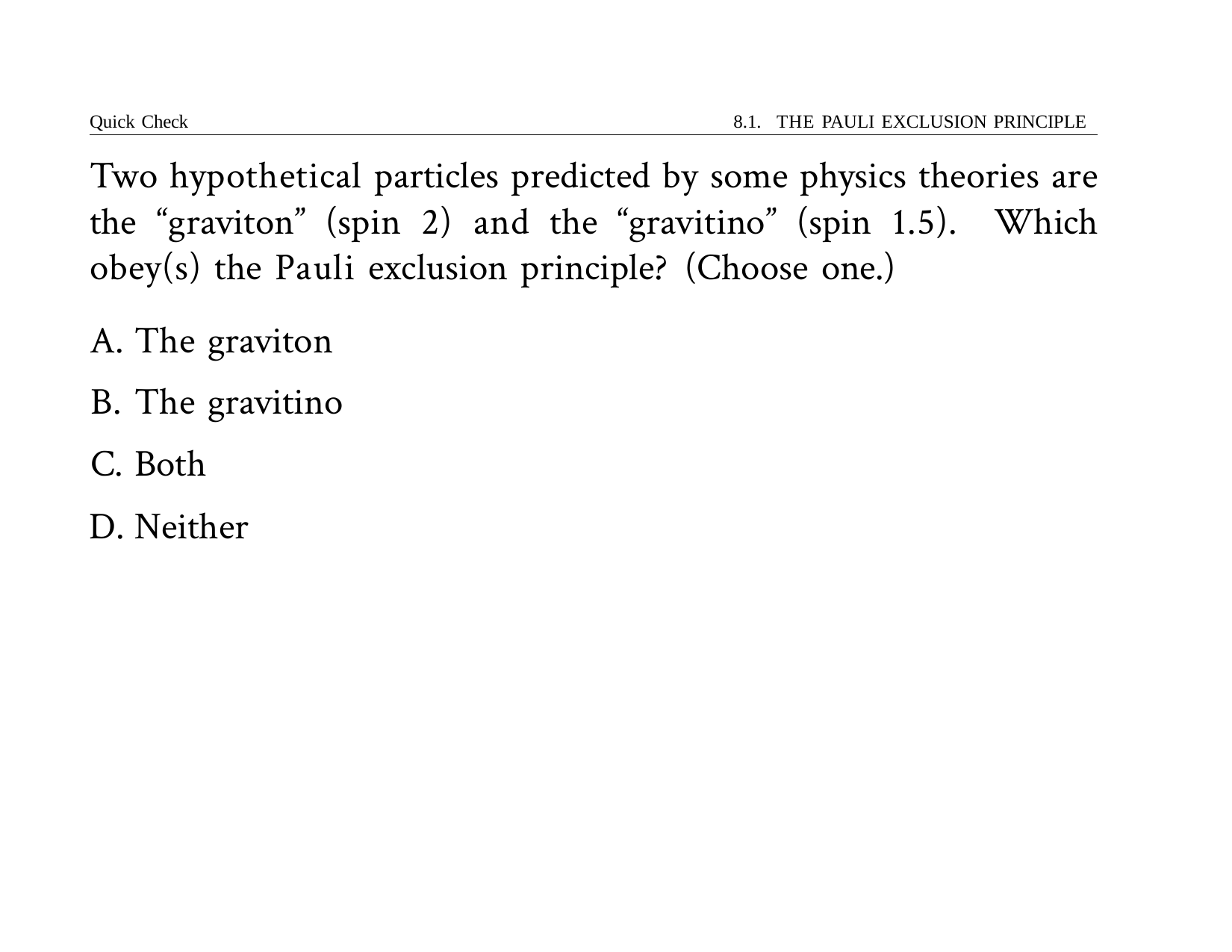

Quick Check	8.1.  THE PAULI EXCLUSION PRINCIPLE

# Two hypothetical particles predicted by some physics theories are the  “graviton”  (spin  2)  and  the  “gravitino”  (spin  1.5).  Which obey(s) the Pauli exclusion principle? (Choose one.)
The graviton
The gravitino
Both
Neither